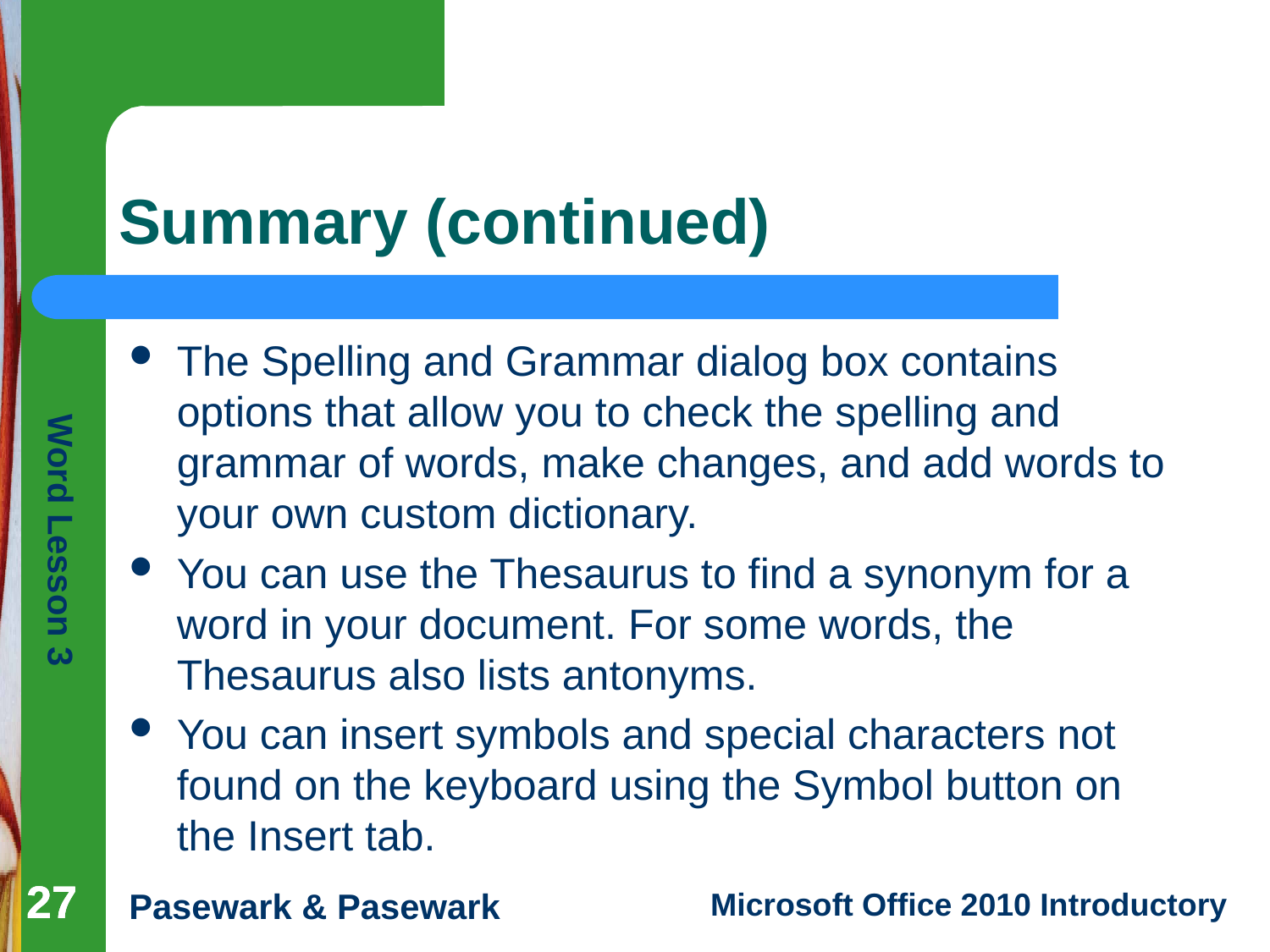

# Summary (continued)
The Spelling and Grammar dialog box contains options that allow you to check the spelling and grammar of words, make changes, and add words to your own custom dictionary.
You can use the Thesaurus to find a synonym for a word in your document. For some words, the Thesaurus also lists antonyms.
You can insert symbols and special characters not found on the keyboard using the Symbol button on the Insert tab.

27
27
27